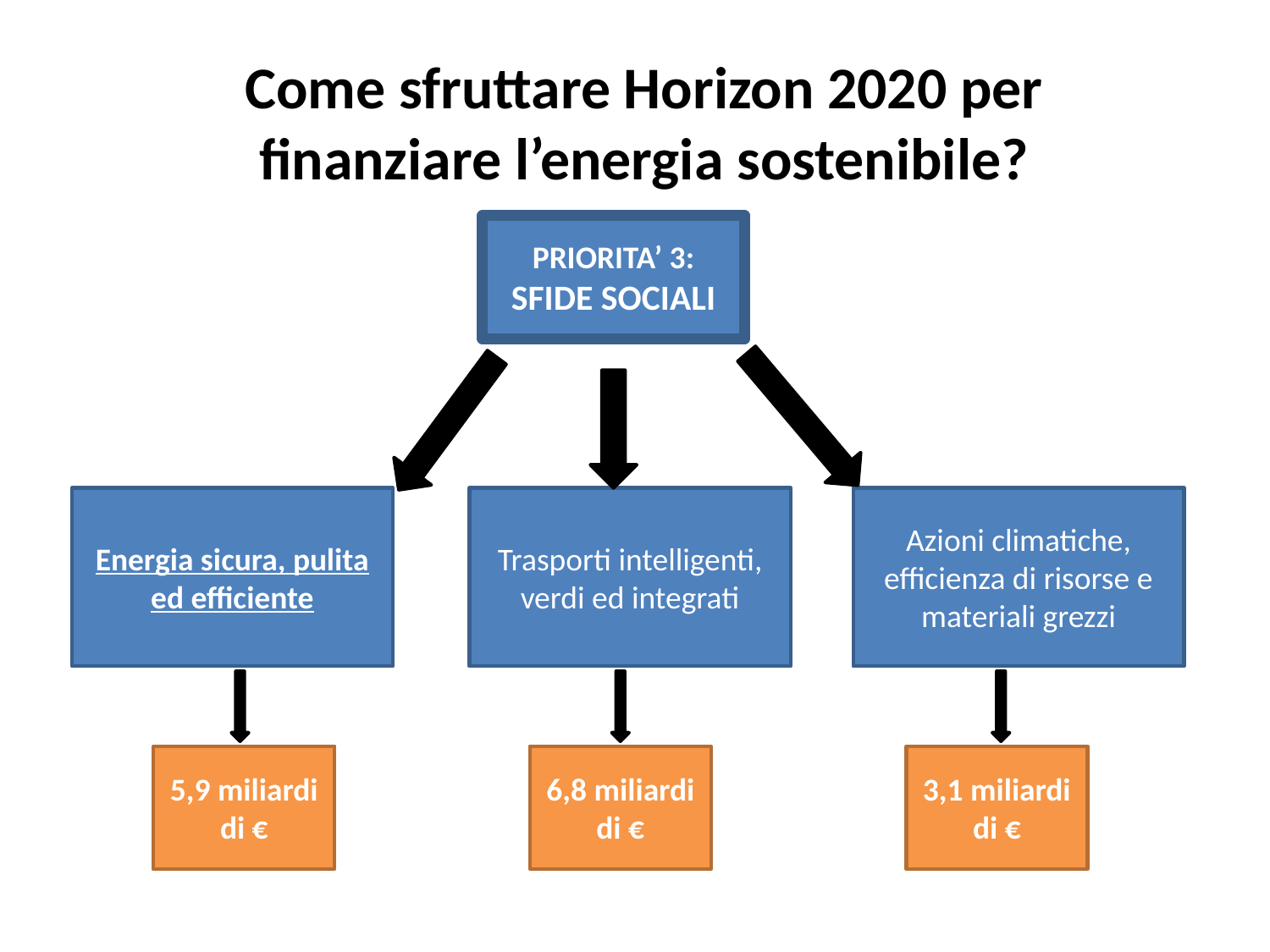

# Come sfruttare Horizon 2020 per finanziare l’energia sostenibile?
PRIORITA’ 3:
SFIDE SOCIALI

Energia sicura, pulita ed efficiente
Trasporti intelligenti, verdi ed integrati
Azioni climatiche, efficienza di risorse e materiali grezzi

5,9 miliardi di €
6,8 miliardi di €
3,1 miliardi di €